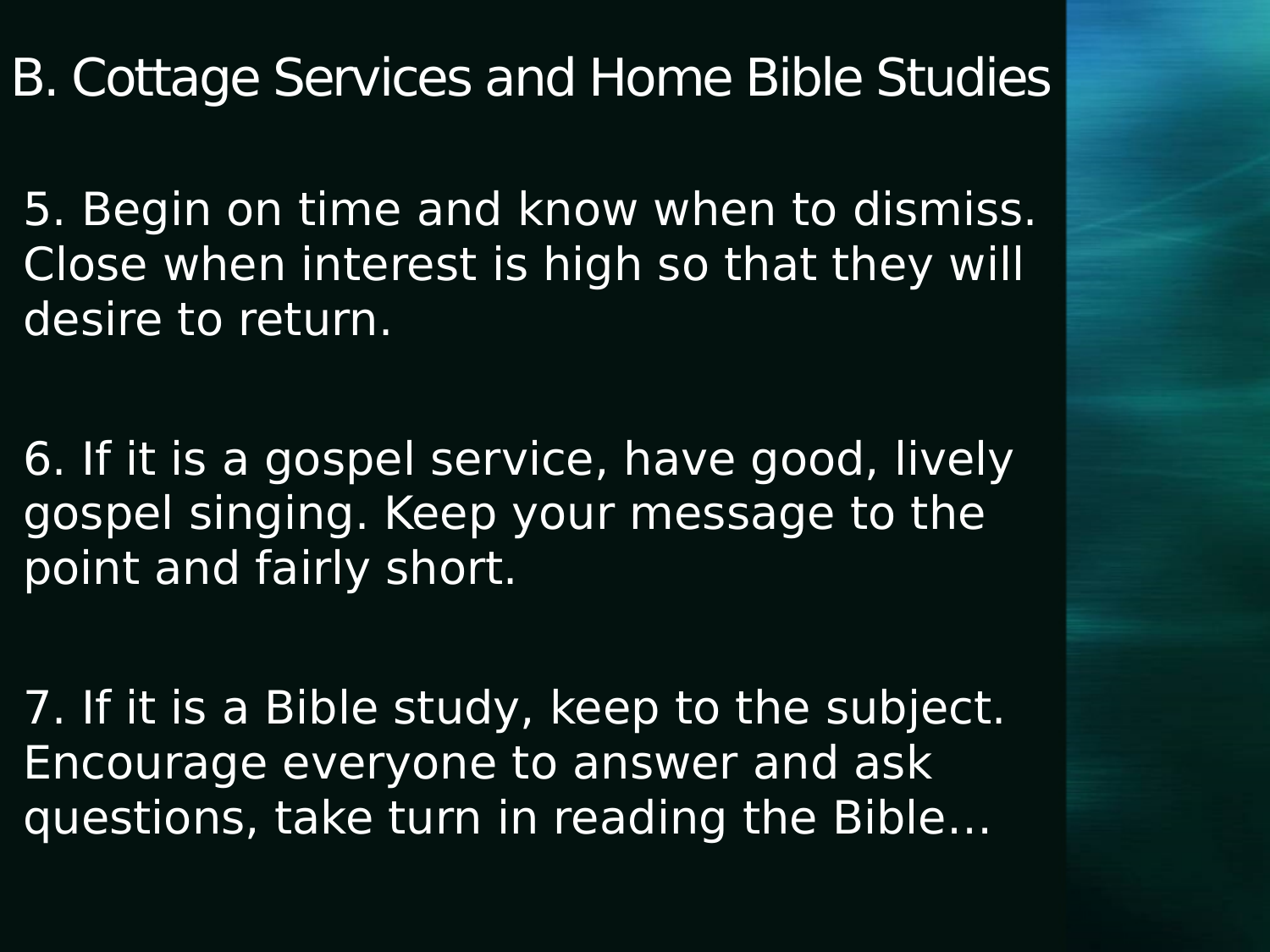

# B. Cottage Services and Home Bible Studies
5. Begin on time and know when to dismiss. Close when interest is high so that they will desire to return.

6. If it is a gospel service, have good, lively gospel singing. Keep your message to the point and fairly short.

7. If it is a Bible study, keep to the subject. Encourage everyone to answer and ask questions, take turn in reading the Bible…